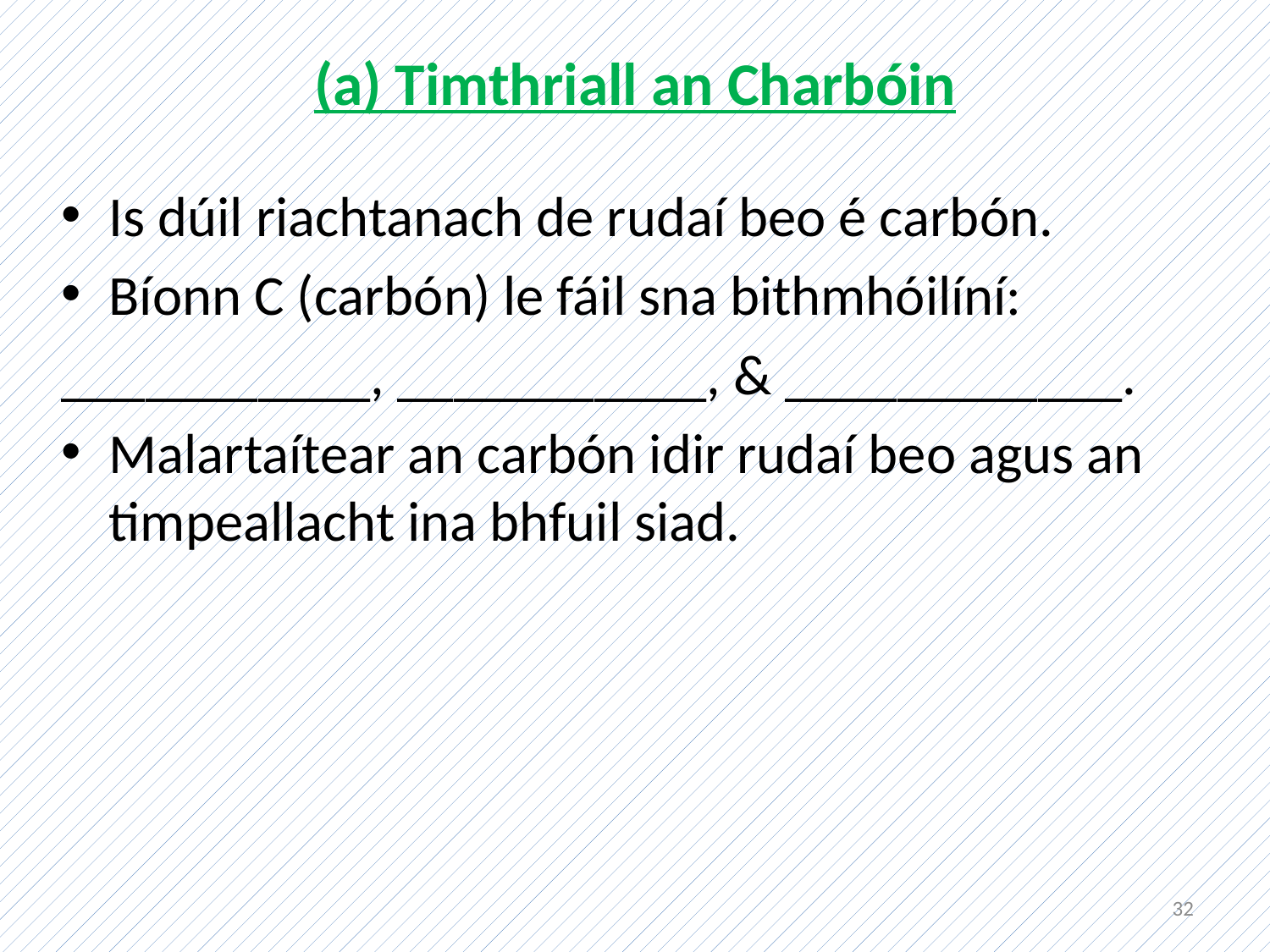

# (a) Timthriall an Charbóin
Is dúil riachtanach de rudaí beo é carbón.
Bíonn C (carbón) le fáil sna bithmhóilíní:
___________, ___________, & ____________.
Malartaítear an carbón idir rudaí beo agus an timpeallacht ina bhfuil siad.

32